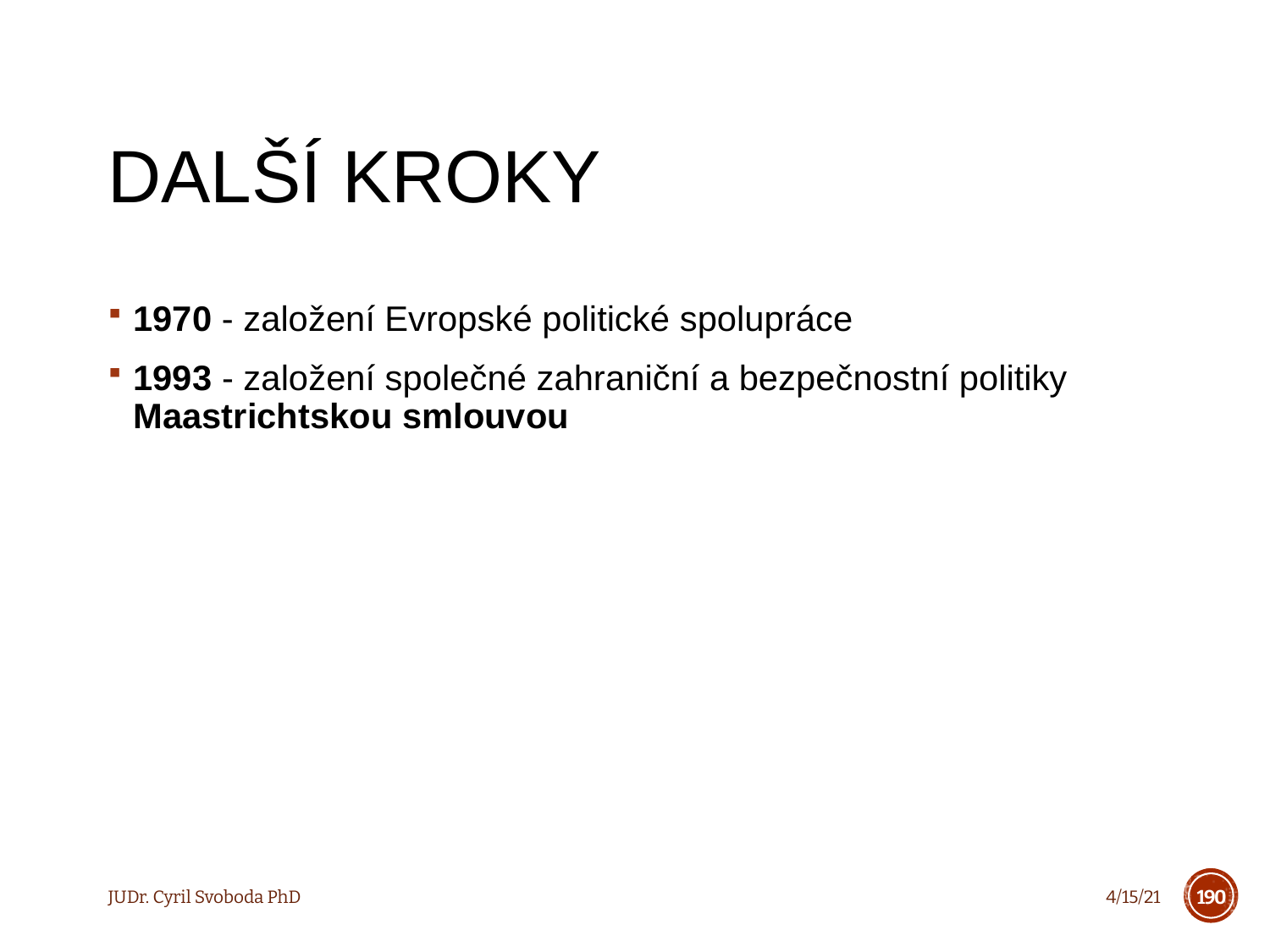

# Další kroky
1970 - založení Evropské politické spolupráce
1993 - založení společné zahraniční a bezpečnostní politiky Maastrichtskou smlouvou

JUDr. Cyril Svoboda PhD
4/15/21
190